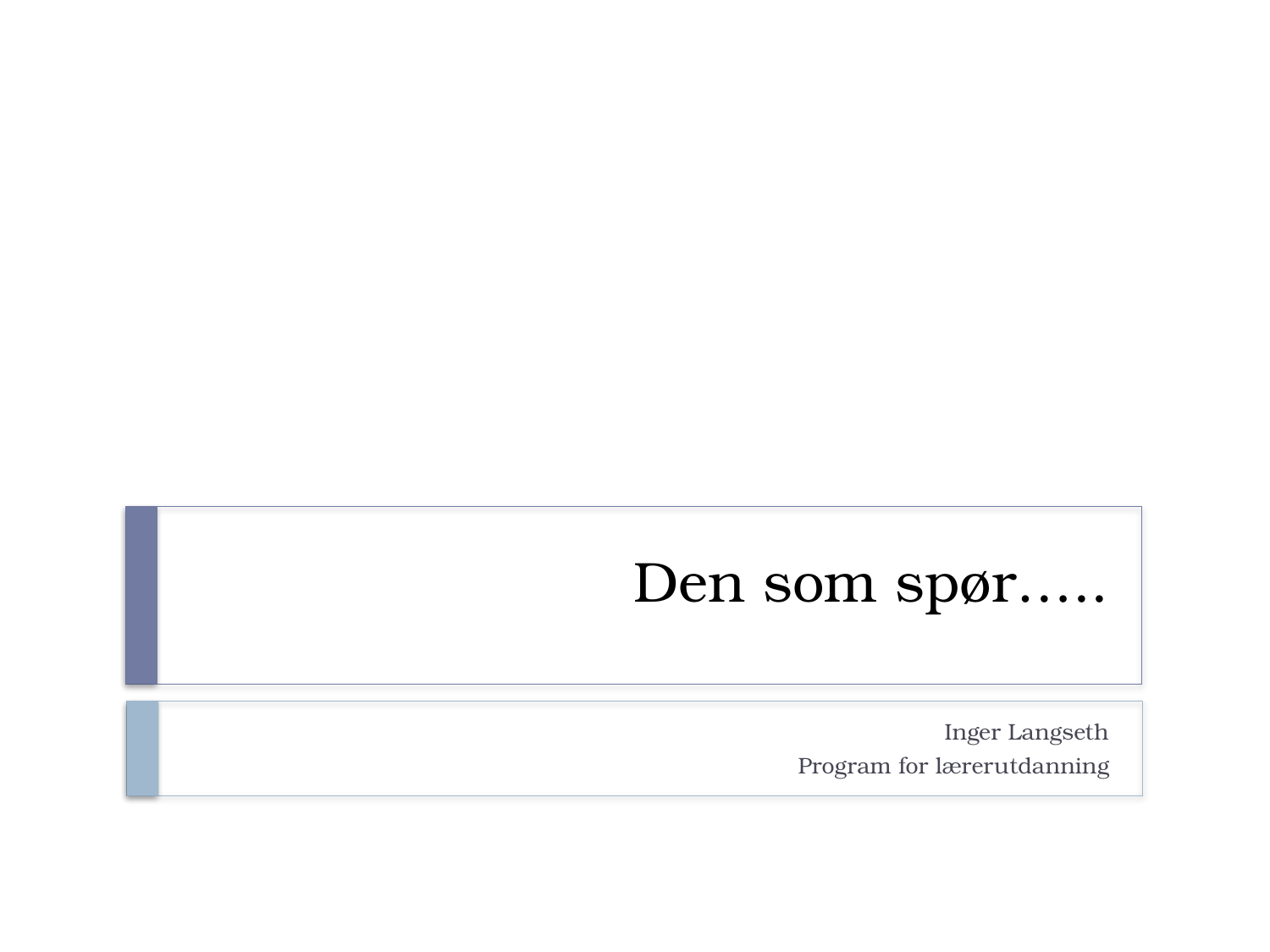

# Den som spør…..
Inger Langseth
Program for lærerutdanning